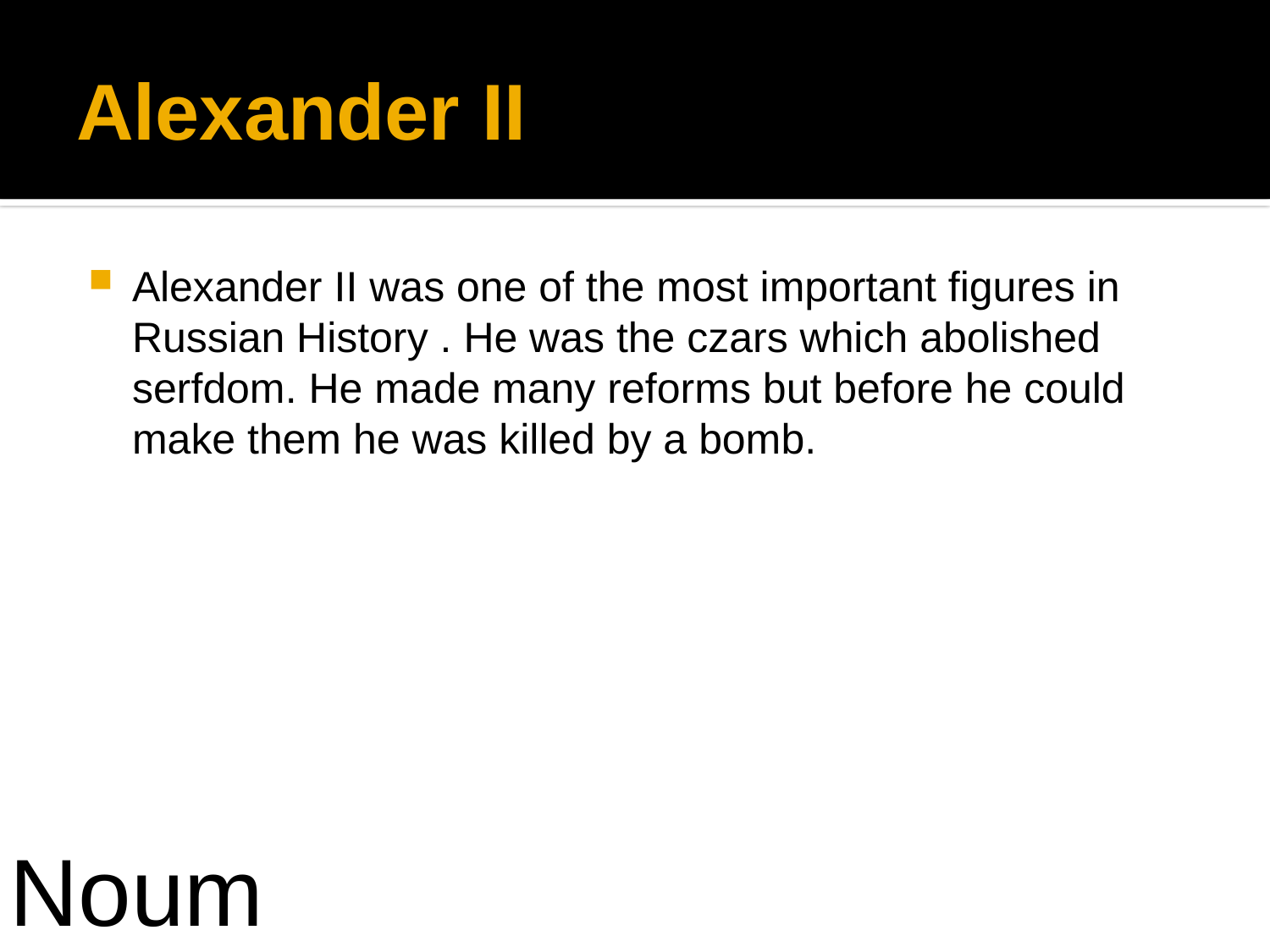

# Alexander II
Alexander II was one of the most important figures in Russian History . He was the czars which abolished serfdom. He made many reforms but before he could make them he was killed by a bomb.
Noum